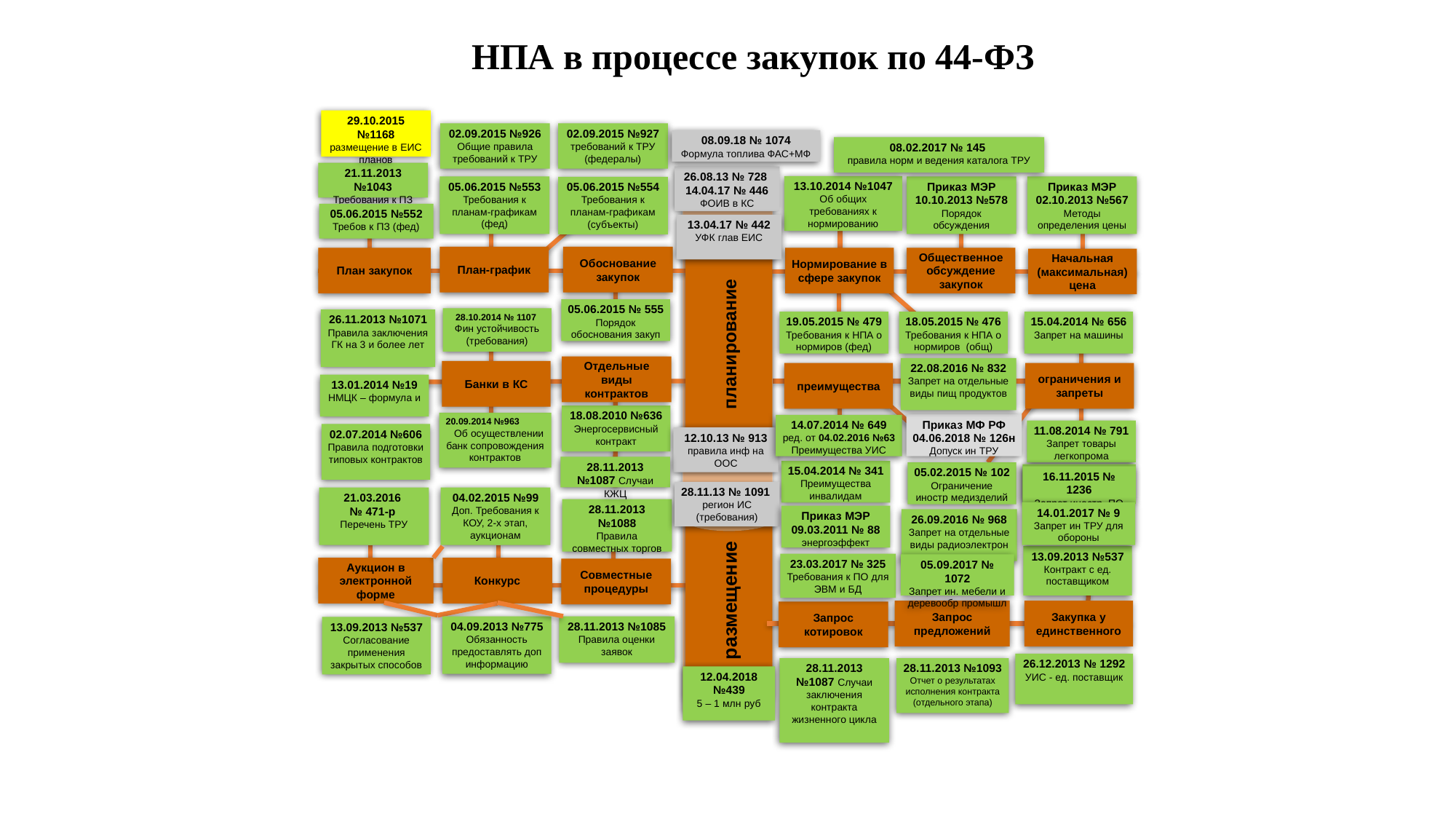

НПА в процессе закупок по 44-ФЗ
29.10.2015 №1168 размещение в ЕИС планов
02.09.2015 №926 Общие правила требований к ТРУ
02.09.2015 №927 требований к ТРУ
(федералы)
08.09.18 № 1074
Формула топлива ФАС+МФ
08.02.2017 № 145
правила норм и ведения каталога ТРУ
21.11.2013 №1043 Требования к ПЗ
26.08.13 № 728
14.04.17 № 446
ФОИВ в КС

13.10.2014 №1047 Об общих требованиях к нормированию
05.06.2015 №553 Требования к планам-графикам (фед)
Приказ МЭР 10.10.2013 №578
Порядок обсуждения
Приказ МЭР 02.10.2013 №567
Методы определения цены
05.06.2015 №554 Требования к планам-графикам (субъекты)
05.06.2015 №552 Требов к ПЗ (фед)
13.04.17 № 442 УФК глав ЕИС
планирование
План-график

Обоснование закупок

План закупок

Нормирование в сфере закупок

Общественное обсуждение закупок

Начальная (максимальная) цена
05.06.2015 № 555
Порядок обоснования закуп
28.10.2014 № 1107
Фин устойчивость (требования)
26.11.2013 №1071
Правила заключения ГК на 3 и более лет
19.05.2015 № 479
Требования к НПА о нормиров (фед)
18.05.2015 № 476
Требования к НПА о нормиров  (общ)
15.04.2014 № 656
Запрет на машины
Отдельные виды контрактов
22.08.2016 № 832
Запрет на отдельные виды пищ продуктов
Банки в КС
преимущества
ограничения и запреты
13.01.2014 №19
НМЦК – формула и
18.08.2010 №636
Энергосервисный контракт
20.09.2014 №963              Об осуществлении банк сопровождения контрактов
Приказ МФ РФ 04.06.2018 № 126н
Допуск ин ТРУ
14.07.2014 № 649
ред. от 04.02.2016 №63 Преимущества УИС
11.08.2014 № 791
Запрет товары легкопрома
02.07.2014 №606
Правила подготовки типовых контрактов
12.10.13 № 913 правила инф на ООС
28.11.2013 №1087 Случаи КЖЦ
15.04.2014 № 341
Преимущества инвалидам
05.02.2015 № 102
Ограничение иностр медизделий
16.11.2015 № 1236
Запрет иностр. ПО
16.11.2015 № 1236
Запрет иностр. ПО
28.11.13 № 1091  регион ИС (требования)
21.03.2016
№ 471-р
Перечень ТРУ
04.02.2015 №99
Доп. Требования к КОУ, 2-х этап, аукционам
28.11.2013 №1088
Правила совместных торгов
Аукцион в электронной форме
Конкурс
Совместные процедуры
04.09.2013 №775
Обязанность предоставлять доп информацию
28.11.2013 №1085
Правила оценки заявок
13.09.2013 №537
Согласование применения закрытых способов
14.01.2017 № 9
Запрет ин ТРУ для обороны
Приказ МЭР 09.03.2011 № 88
энергоэффект
26.09.2016 № 968
Запрет на отдельные виды радиоэлектрон
     размещение
13.09.2013 №537
Контракт с ед. поставщиком
23.03.2017 № 325
Требования к ПО для ЭВМ и БД
05.09.2017 № 1072
Запрет ин. мебели и деревообр промышл
Запрос предложений
Закупка у единственного

Запрос котировок

28.11.2013 №1093 Отчет о результатах исполнения контракта (отдельного этапа)
28.11.2013 №1087 Случаи заключения контракта жизненного цикла
26.12.2013 № 1292
УИС - ед. поставщик
12.04.2018 №439
5 – 1 млн руб
16